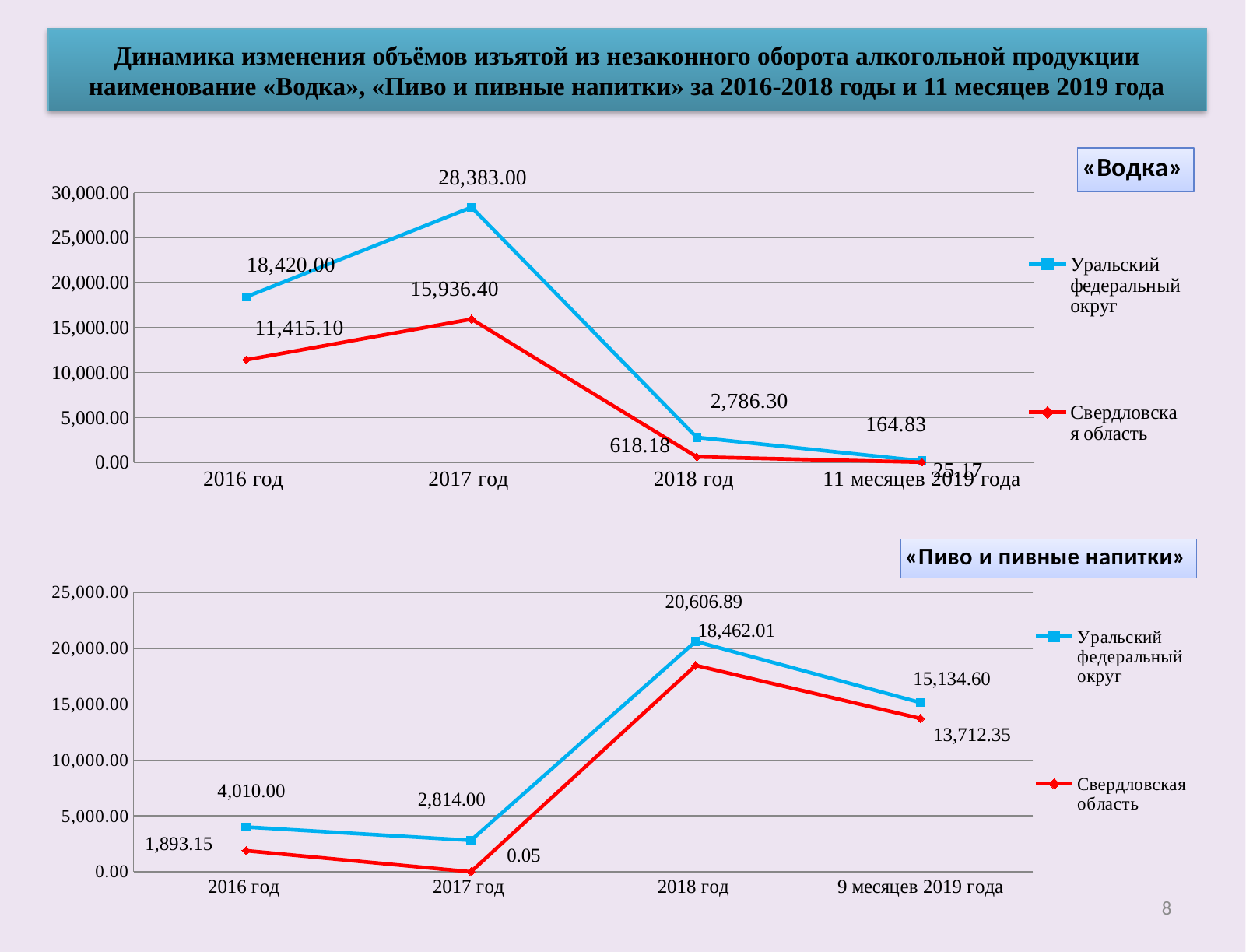

# Динамика изменения объёмов изъятой из незаконного оборота алкогольной продукции наименование «Водка», «Пиво и пивные напитки» за 2016-2018 годы и 11 месяцев 2019 года

### Chart: «Водка»

| Category | Уральский федеральный округ  | Свердловская область |
|---|---|---|
| 2016 год  | 18420.0 | 11415.1 |
| 2017 год  | 28383.0 | 15936.4 |
| 2018 год  | 2786.3 | 618.18 |
| 11 месяцев 2019 года | 164.83 | 25.168 |

### Chart: «Пиво и пивные напитки»

| Category | Уральский федеральный округ  | Свердловская область |
|---|---|---|
| 2016 год  | 4010.0 | 1893.1499999999999 |
| 2017 год  | 2814.0 | 0.05 |
| 2018 год  | 20606.89 | 18462.00999999998 |
| 9 месяцев 2019 года | 15134.6 | 13712.352999999983 |
8